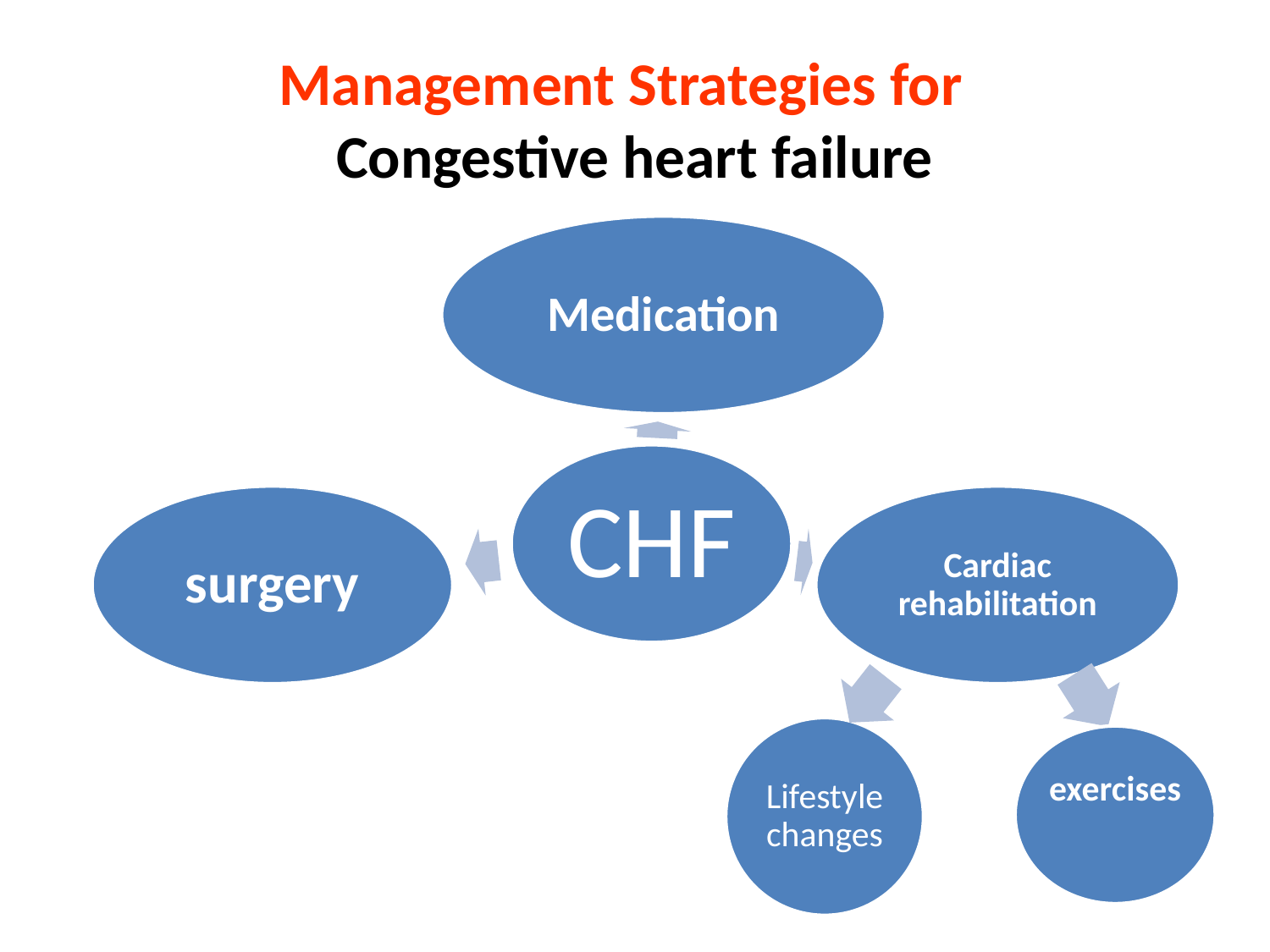

# Management Strategies for Congestive heart failure
CHF

Medication

Cardiac rehabilitation

Lifestyle changes

exercises

surgery